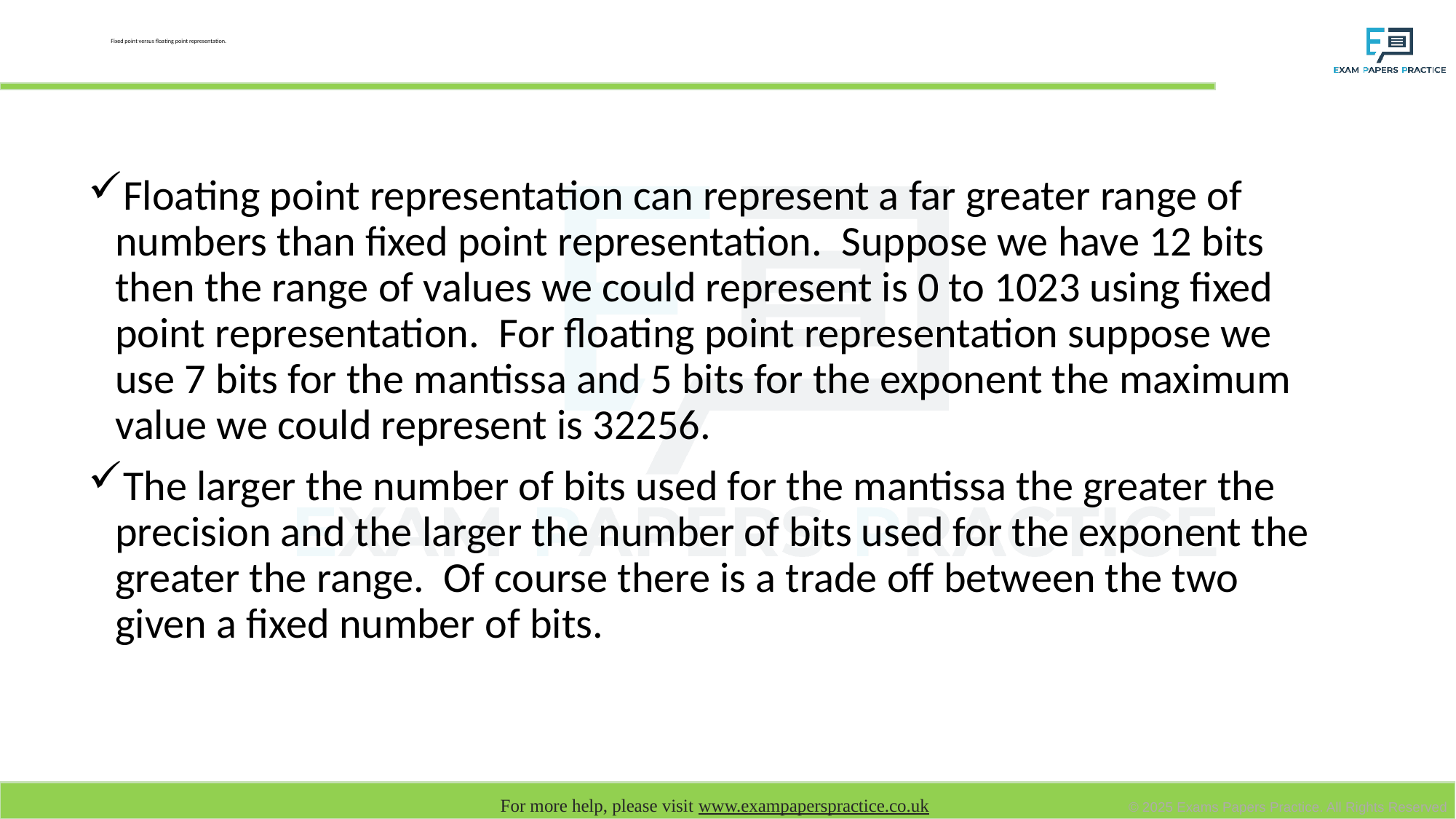

# Fixed point versus floating point representation.
Floating point representation can represent a far greater range of numbers than fixed point representation.  Suppose we have 12 bits then the range of values we could represent is 0 to 1023 using fixed point representation.  For floating point representation suppose we use 7 bits for the mantissa and 5 bits for the exponent the maximum value we could represent is 32256.
The larger the number of bits used for the mantissa the greater the precision and the larger the number of bits used for the exponent the greater the range.  Of course there is a trade off between the two given a fixed number of bits.